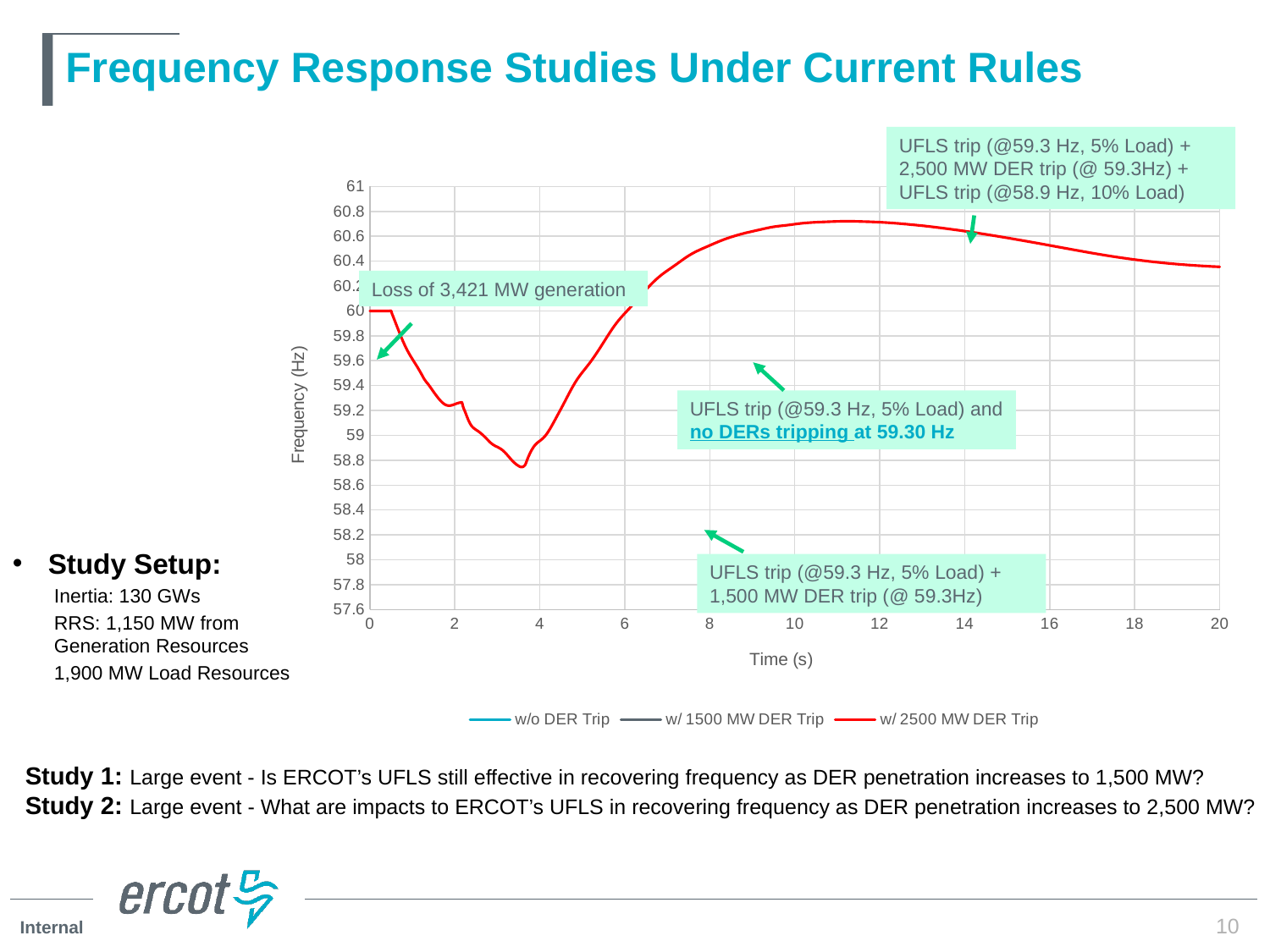

# Frequency Response Studies Under Current Rules
UFLS trip (@59.3 Hz, 5% Load) + 2,500 MW DER trip (@ 59.3Hz) + UFLS trip (@58.9 Hz, 10% Load)

### Chart

| Category | w/o DER Trip | w/ 1500 MW DER Trip | w/ 2500 MW DER Trip |
|---|---|---|---|
Loss of 3,421 MW generation
UFLS trip (@59.3 Hz, 5% Load) and no DERs tripping at 59.30 Hz
Study Setup:
Inertia: 130 GWs
RRS: 1,150 MW from Generation Resources
1,900 MW Load Resources
UFLS trip (@59.3 Hz, 5% Load) + 1,500 MW DER trip (@ 59.3Hz)
Study 1: Large event - Is ERCOT’s UFLS still effective in recovering frequency as DER penetration increases to 1,500 MW?
Study 2: Large event - What are impacts to ERCOT’s UFLS in recovering frequency as DER penetration increases to 2,500 MW?
10